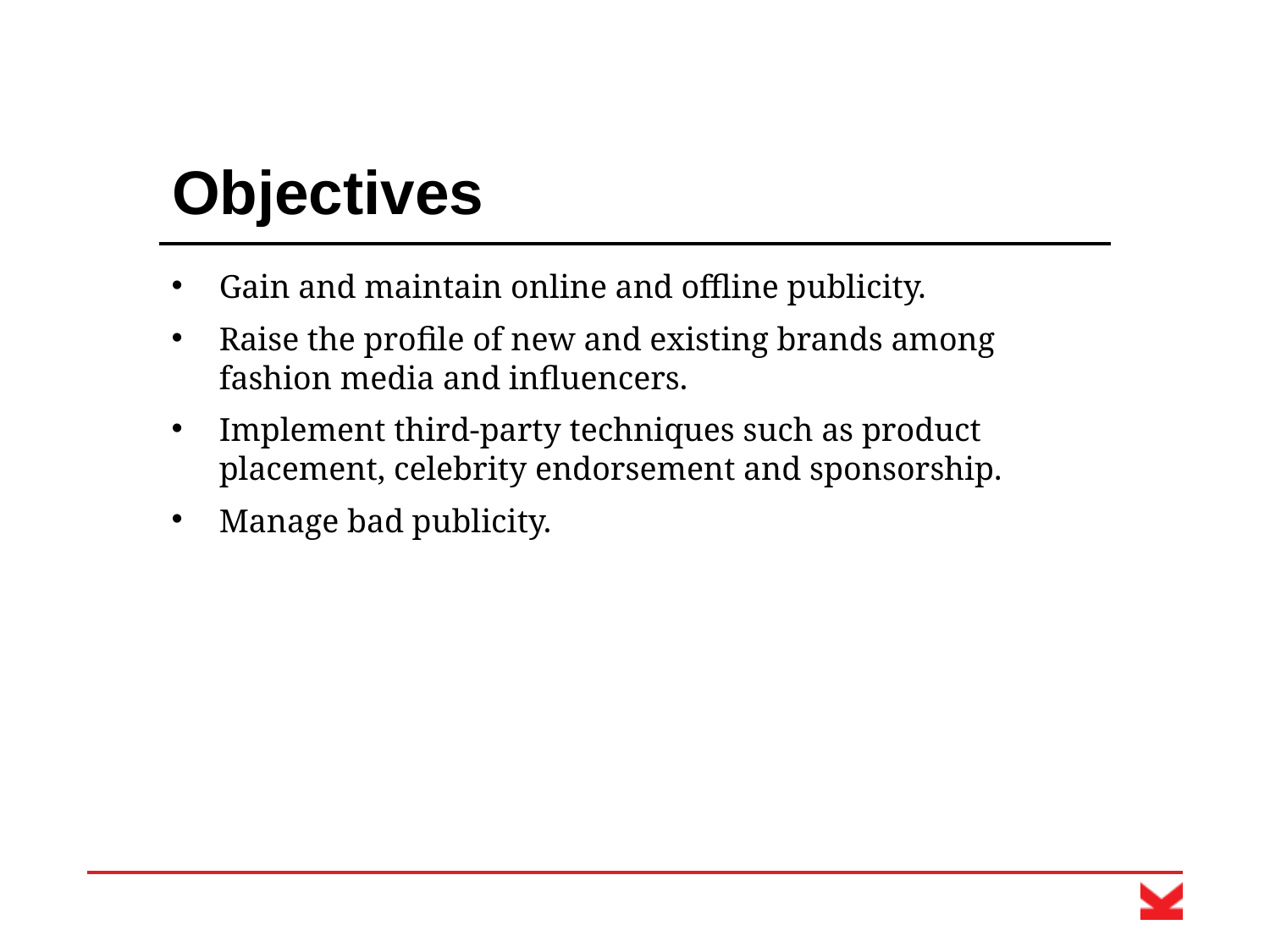

# Objectives
Gain and maintain online and offline publicity.
Raise the profile of new and existing brands among fashion media and influencers.
Implement third-party techniques such as product placement, celebrity endorsement and sponsorship.
Manage bad publicity.